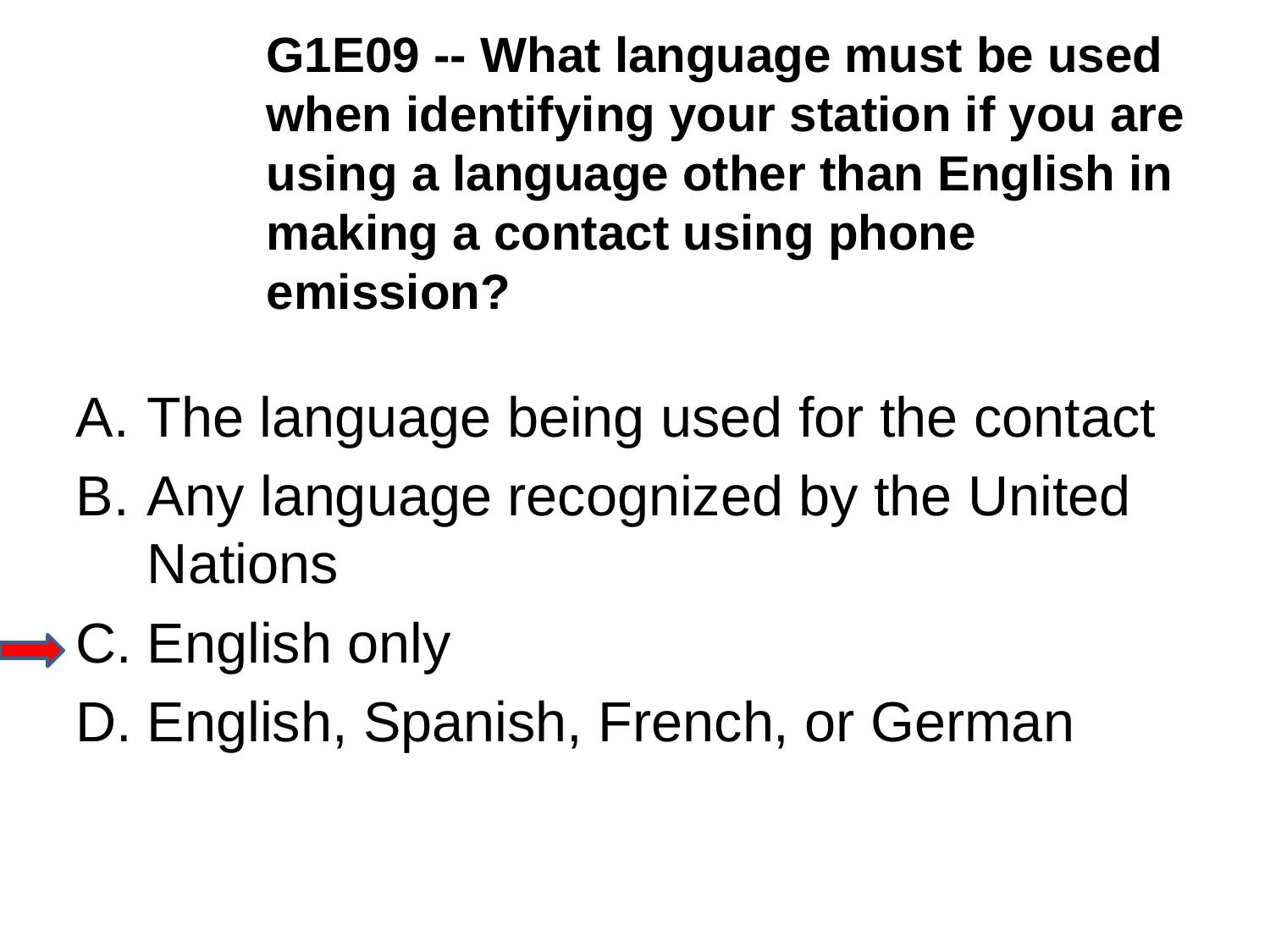

G1E09 -- What language must be used when identifying your station if you are using a language other than English in making a contact using phone emission?
A.	The language being used for the contact
B.	Any language recognized by the United Nations
C.	English only
D.	English, Spanish, French, or German